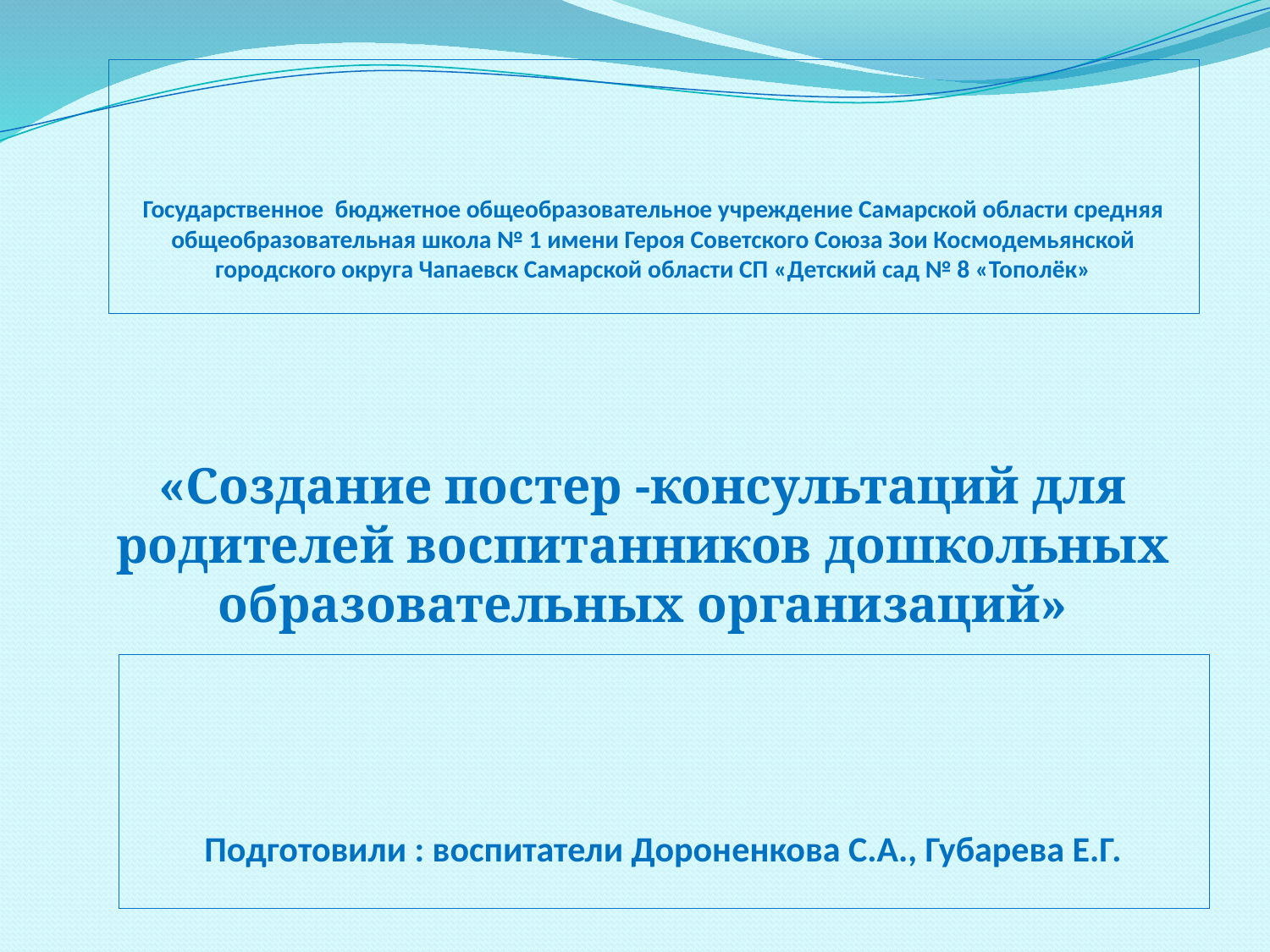

# Государственное  бюджетное общеобразовательное учреждение Самарской области средняя общеобразовательная школа № 1 имени Героя Советского Союза Зои Космодемьянской городского округа Чапаевск Самарской области СП «Детский сад № 8 «Тополёк»
«Создание постер -консультаций для родителей воспитанников дошкольных образовательных организаций»

Подготовили : воспитатели Дороненкова С.А., Губарева Е.Г.